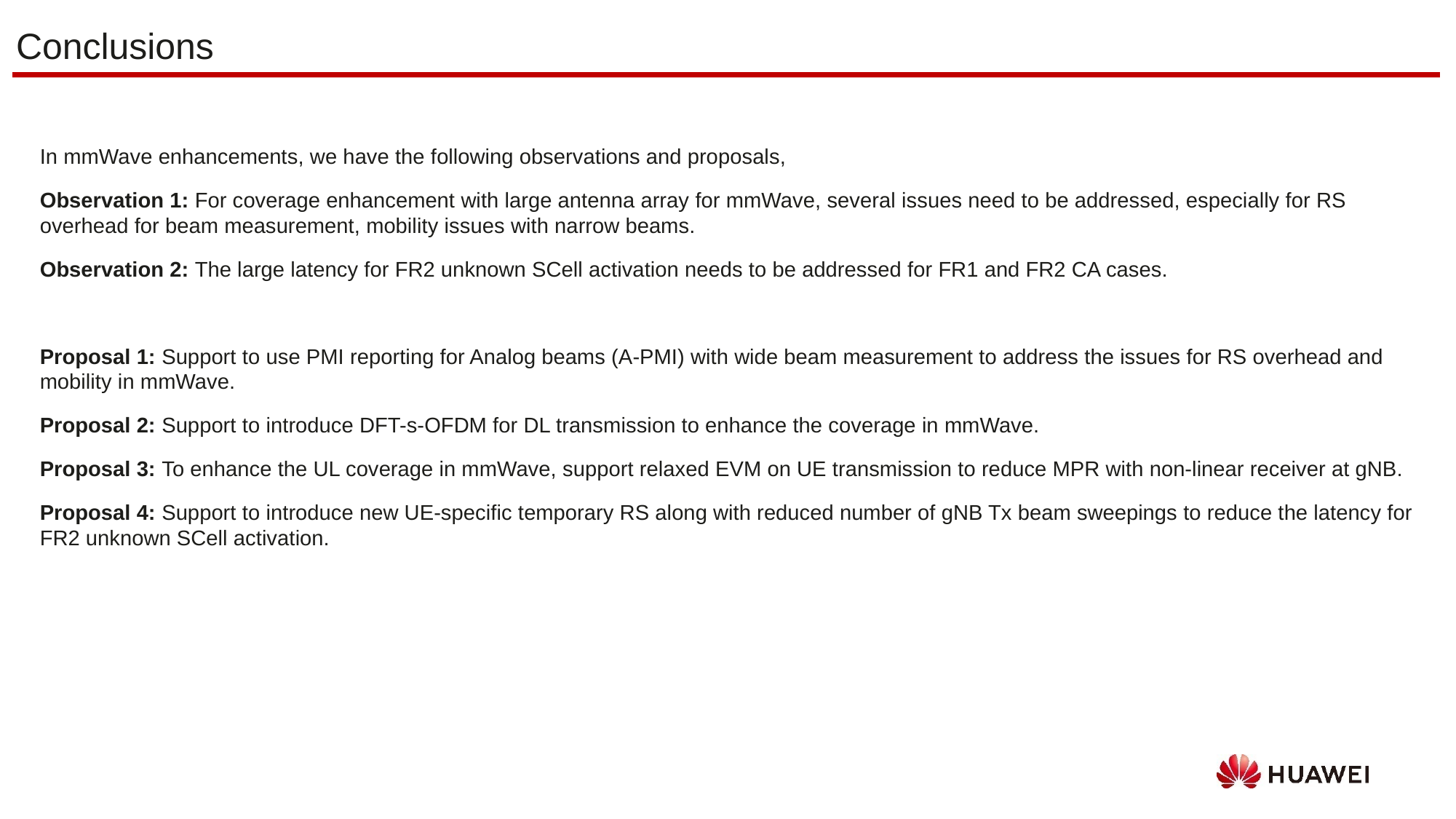

Conclusions

In mmWave enhancements, we have the following observations and proposals,
Observation 1: For coverage enhancement with large antenna array for mmWave, several issues need to be addressed, especially for RS overhead for beam measurement, mobility issues with narrow beams.
Observation 2: The large latency for FR2 unknown SCell activation needs to be addressed for FR1 and FR2 CA cases.

Proposal 1: Support to use PMI reporting for Analog beams (A-PMI) with wide beam measurement to address the issues for RS overhead and mobility in mmWave.
Proposal 2: Support to introduce DFT-s-OFDM for DL transmission to enhance the coverage in mmWave.
Proposal 3: To enhance the UL coverage in mmWave, support relaxed EVM on UE transmission to reduce MPR with non-linear receiver at gNB.
Proposal 4: Support to introduce new UE-specific temporary RS along with reduced number of gNB Tx beam sweepings to reduce the latency for FR2 unknown SCell activation.